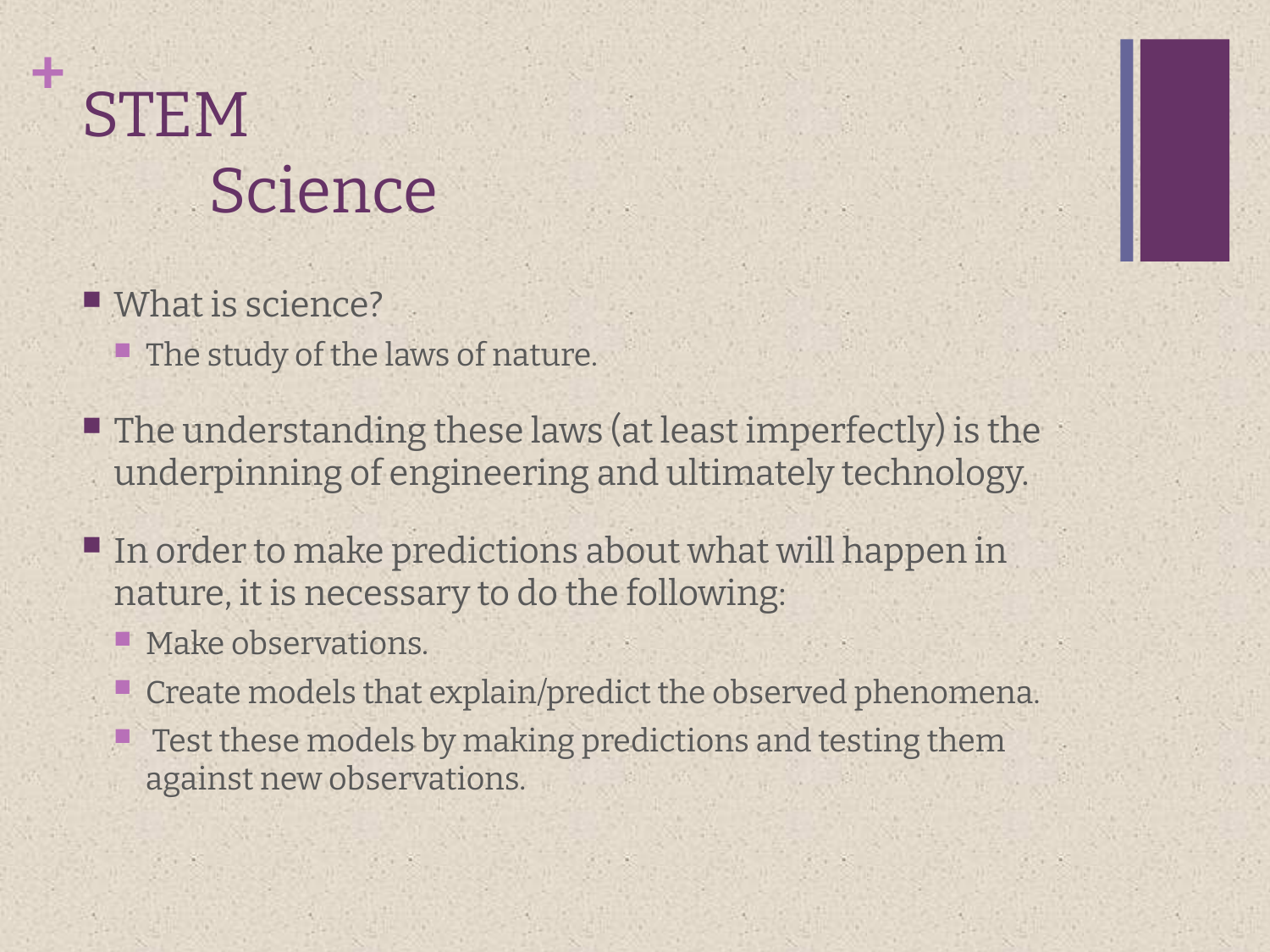

# STEM Science
What is science?
The study of the laws of nature.
The understanding these laws (at least imperfectly) is the underpinning of engineering and ultimately technology.
In order to make predictions about what will happen in nature, it is necessary to do the following:
Make observations.
Create models that explain/predict the observed phenomena.
 Test these models by making predictions and testing them against new observations.